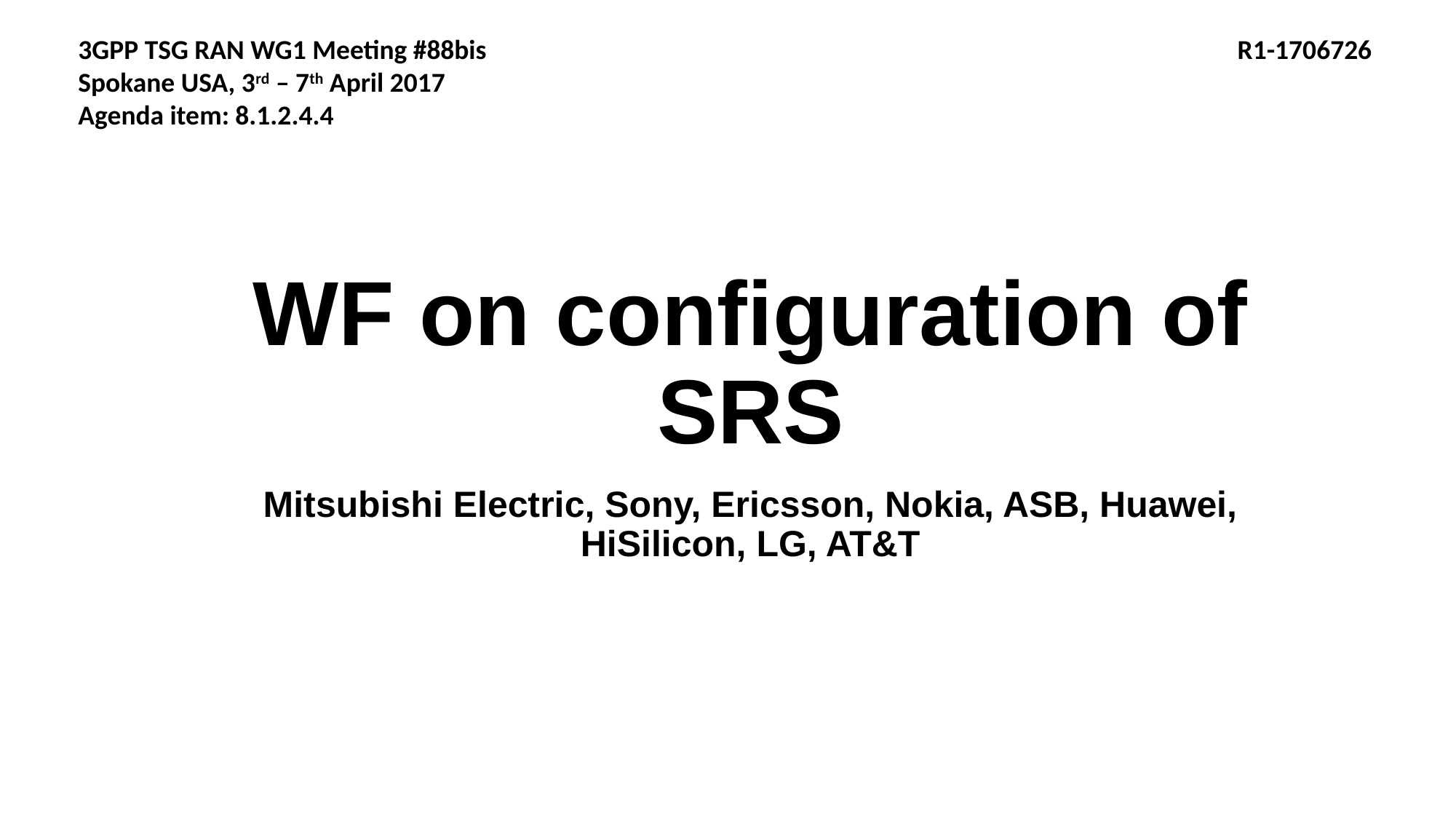

3GPP TSG RAN WG1 Meeting #88bis							           R1-1706726
Spokane USA, 3rd – 7th April 2017
Agenda item: 8.1.2.4.4
# WF on configuration of SRS
Mitsubishi Electric, Sony, Ericsson, Nokia, ASB, Huawei, HiSilicon, LG, AT&T